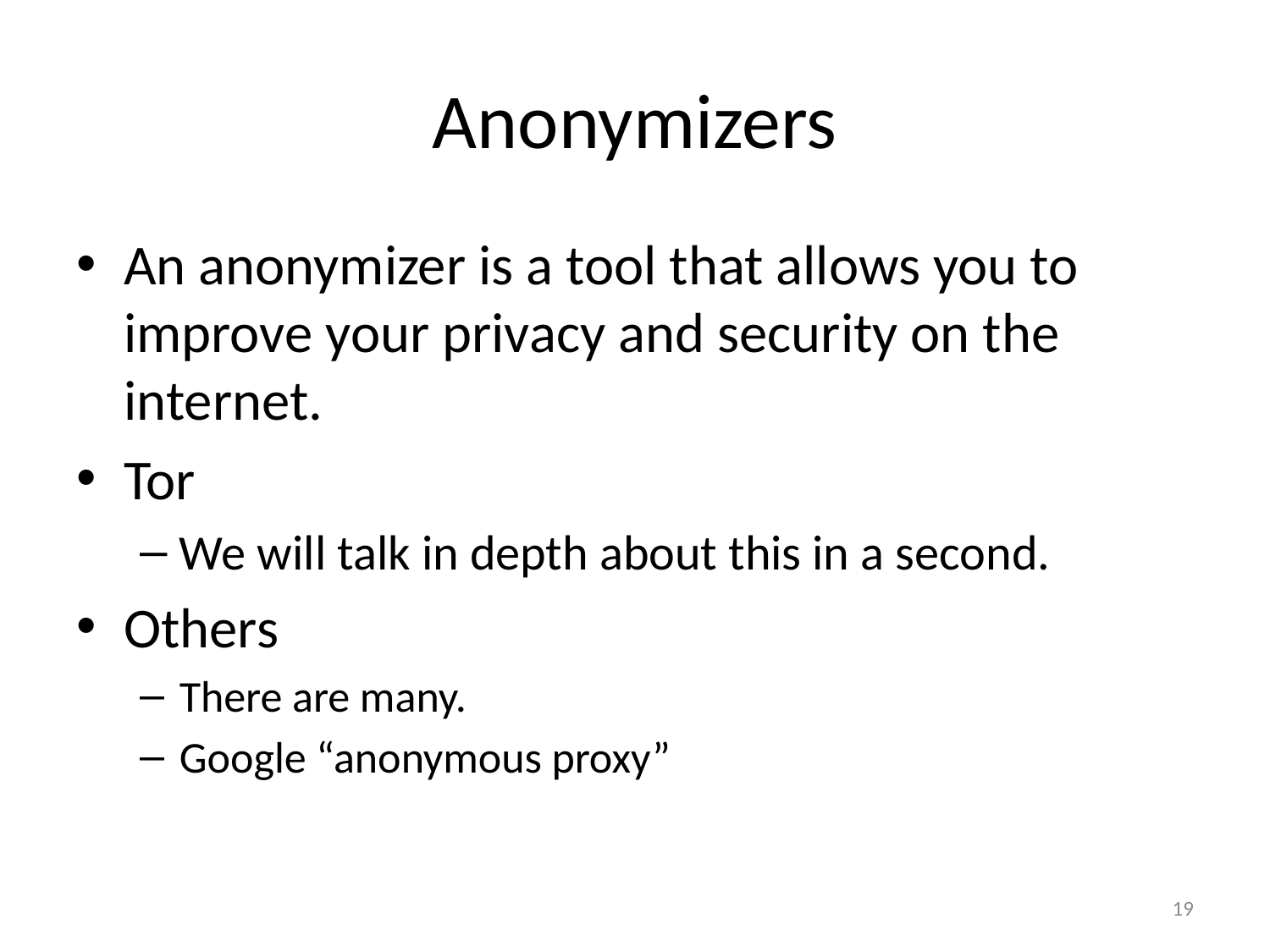

# Anonymizers
An anonymizer is a tool that allows you to improve your privacy and security on the internet.
Tor
We will talk in depth about this in a second.
Others
There are many.
Google “anonymous proxy”
19